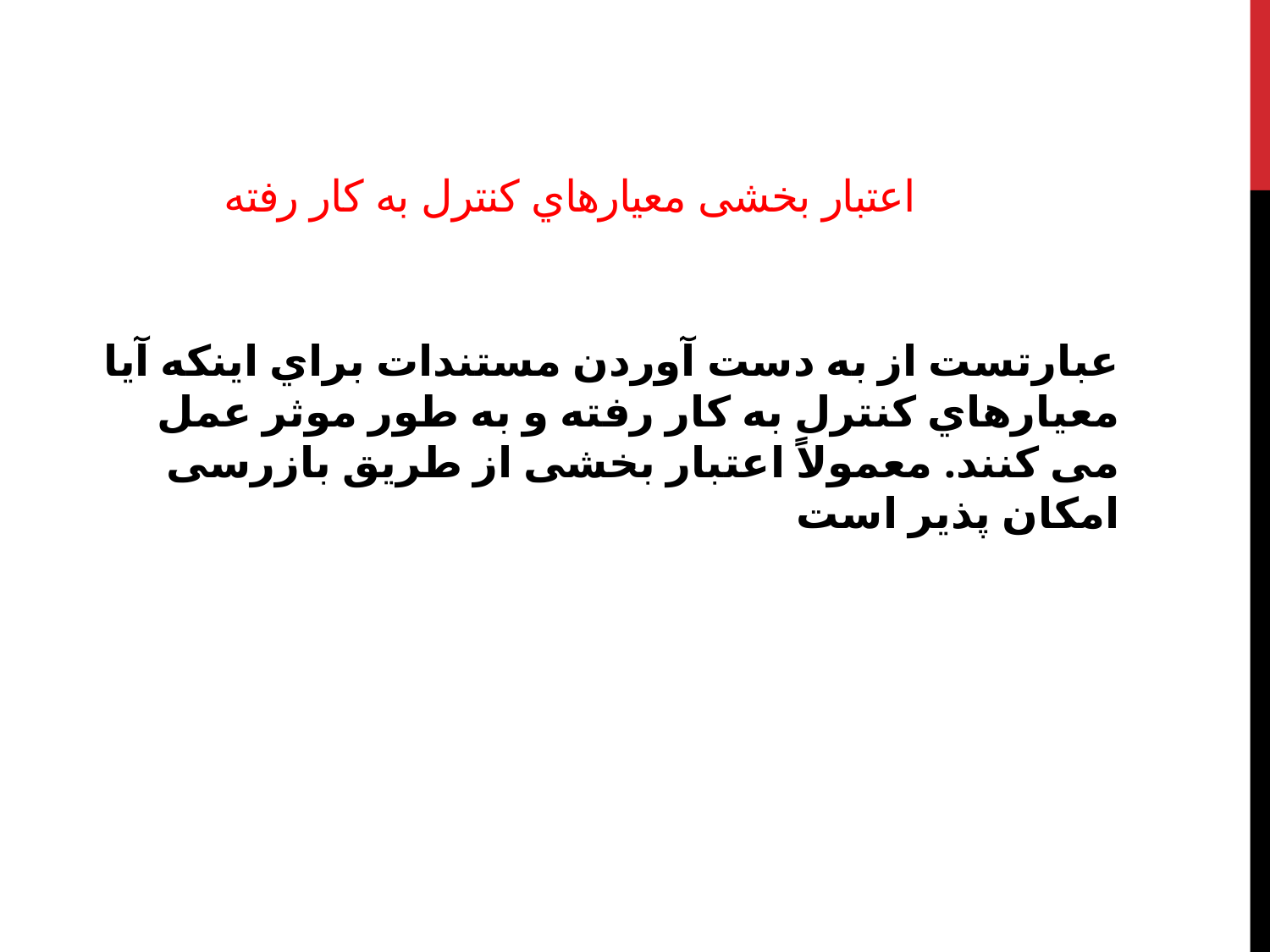

# اعتبار بخشی معیارهاي کنترل به کار رفته
عبارتست از به دست آوردن مستندات براي اینکه آیا معیارهاي کنترل به کار رفته و به طور موثر عمل می کنند. معمولاً اعتبار بخشی از طریق بازرسی امکان پذیر است